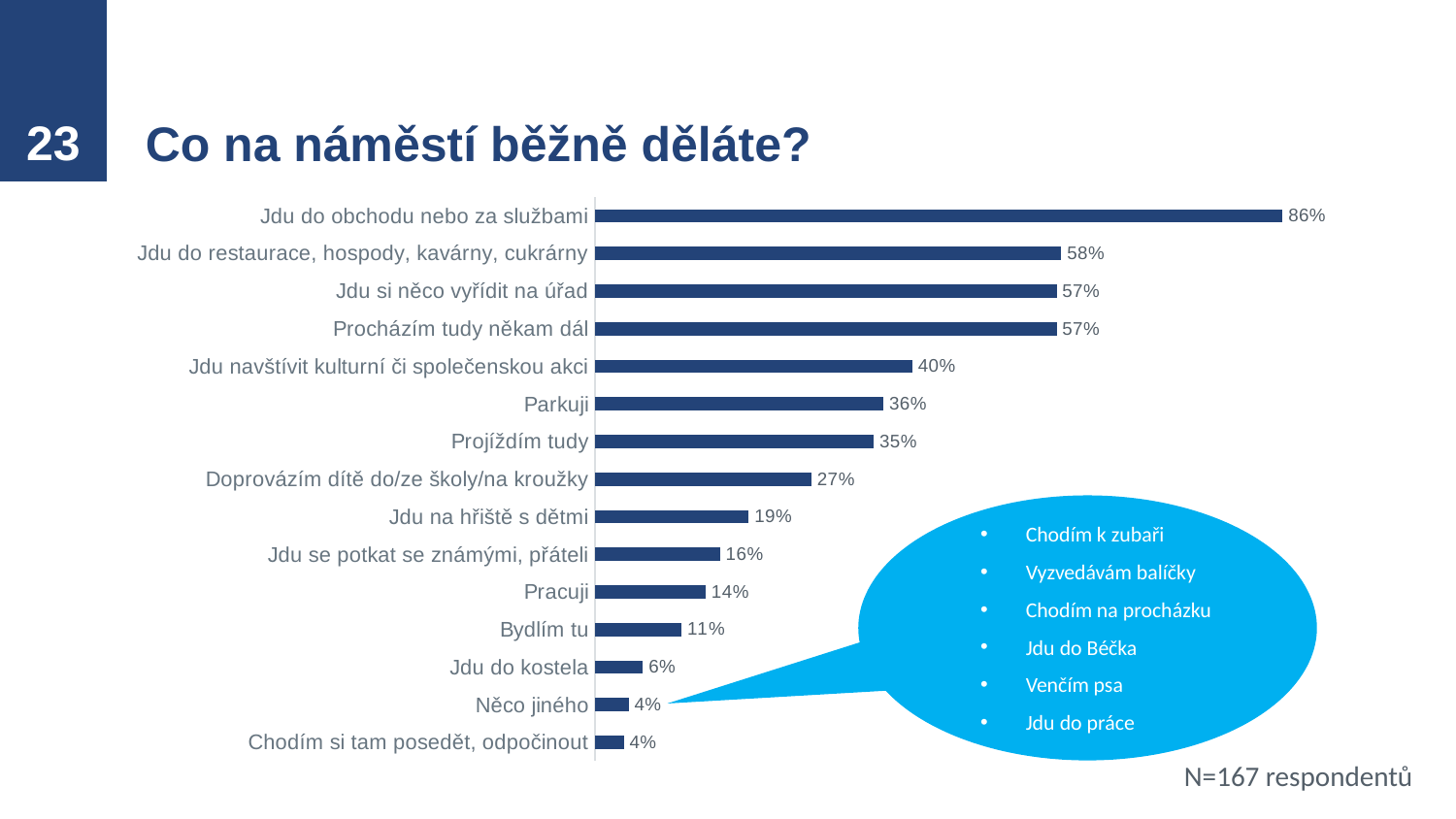

23
# Co na náměstí běžně děláte?

### Chart

| Category |  |
|---|---|
| Chodím si tam posedět, odpočinout | 0.03592814371257485 |
| Něco jiného | 0.041916167664670656 |
| Jdu do kostela | 0.059880239520958084 |
| Bydlím tu | 0.10778443113772455 |
| Pracuji | 0.1377245508982036 |
| Jdu se potkat se známými, přáteli | 0.15568862275449102 |
| Jdu na hřiště s dětmi | 0.19161676646706588 |
| Doprovázím dítě do/ze školy/na kroužky | 0.2694610778443114 |
| Projíždím tudy | 0.3473053892215569 |
| Parkuji | 0.3592814371257485 |
| Jdu navštívit kulturní či společenskou akci | 0.39520958083832336 |
| Procházím tudy někam dál | 0.5748502994011976 |
| Jdu si něco vyřídit na úřad | 0.5748502994011976 |
| Jdu do restaurace, hospody, kavárny, cukrárny | 0.5808383233532934 |
| Jdu do obchodu nebo za službami | 0.8562874251497006 |
Chodím k zubaři
Vyzvedávám balíčky
Chodím na procházku
Jdu do Béčka
Venčím psa
Jdu do práce
N=167 respondentů